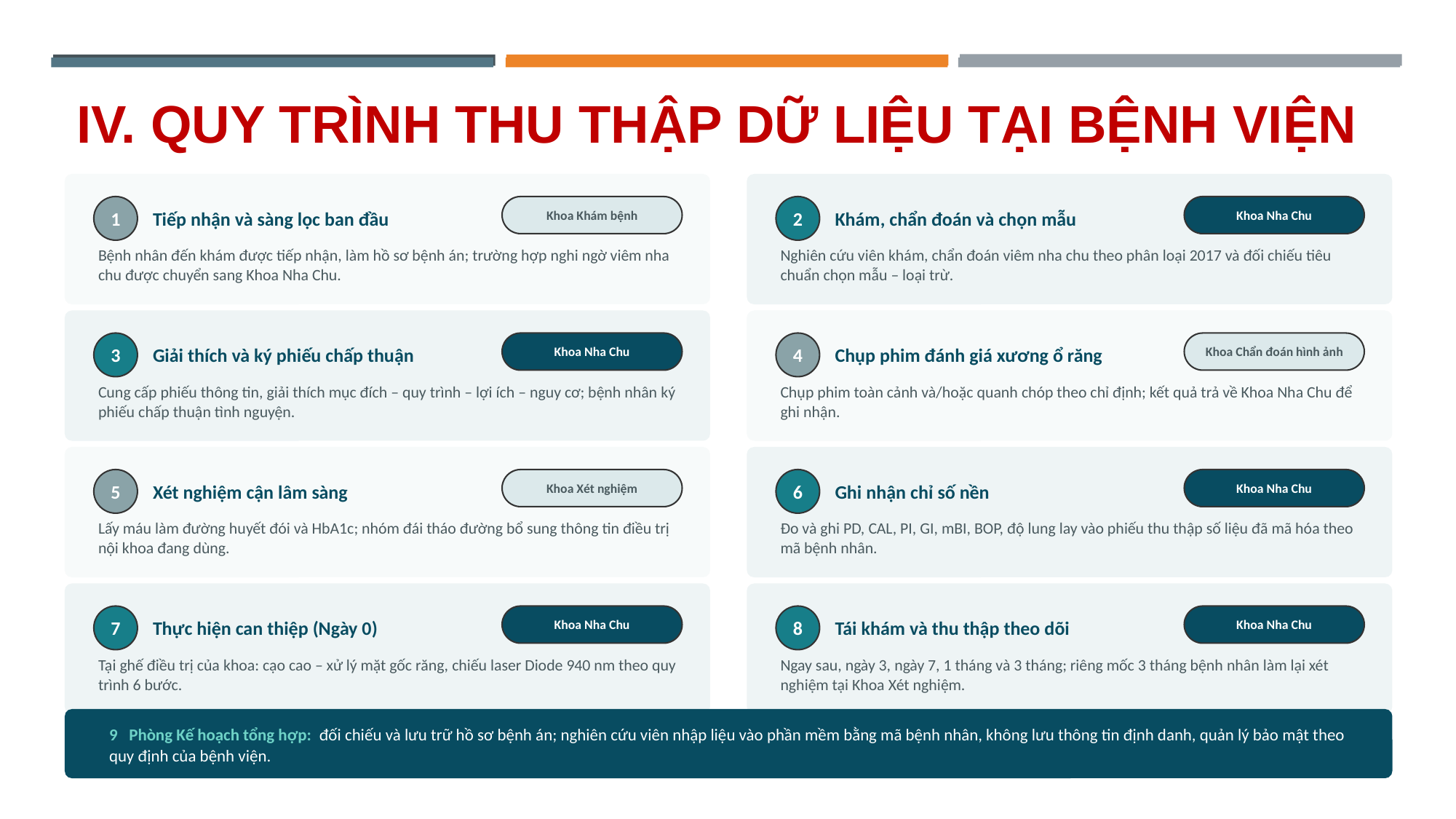

# IV. QUY TRÌNH THU THẬP DỮ LIỆU TẠI BỆNH VIỆN

Tiếp nhận và sàng lọc ban đầu
Khám, chẩn đoán và chọn mẫu

1

Khoa Khám bệnh

2

Khoa Nha Chu
Bệnh nhân đến khám được tiếp nhận, làm hồ sơ bệnh án; trường hợp nghi ngờ viêm nha chu được chuyển sang Khoa Nha Chu.
Nghiên cứu viên khám, chẩn đoán viêm nha chu theo phân loại 2017 và đối chiếu tiêu chuẩn chọn mẫu – loại trừ.

Giải thích và ký phiếu chấp thuận
Chụp phim đánh giá xương ổ răng

3

Khoa Nha Chu

4

Khoa Chẩn đoán hình ảnh
Cung cấp phiếu thông tin, giải thích mục đích – quy trình – lợi ích – nguy cơ; bệnh nhân ký phiếu chấp thuận tình nguyện.
Chụp phim toàn cảnh và/hoặc quanh chóp theo chỉ định; kết quả trả về Khoa Nha Chu để ghi nhận.

Xét nghiệm cận lâm sàng
Ghi nhận chỉ số nền

5

Khoa Xét nghiệm

6

Khoa Nha Chu
Lấy máu làm đường huyết đói và HbA1c; nhóm đái tháo đường bổ sung thông tin điều trị nội khoa đang dùng.
Đo và ghi PD, CAL, PI, GI, mBI, BOP, độ lung lay vào phiếu thu thập số liệu đã mã hóa theo mã bệnh nhân.

Thực hiện can thiệp (Ngày 0)
Tái khám và thu thập theo dõi

7

Khoa Nha Chu

8

Khoa Nha Chu
Tại ghế điều trị của khoa: cạo cao – xử lý mặt gốc răng, chiếu laser Diode 940 nm theo quy trình 6 bước.
Ngay sau, ngày 3, ngày 7, 1 tháng và 3 tháng; riêng mốc 3 tháng bệnh nhân làm lại xét nghiệm tại Khoa Xét nghiệm.

9   Phòng Kế hoạch tổng hợp:  đối chiếu và lưu trữ hồ sơ bệnh án; nghiên cứu viên nhập liệu vào phần mềm bằng mã bệnh nhân, không lưu thông tin định danh, quản lý bảo mật theo quy định của bệnh viện.